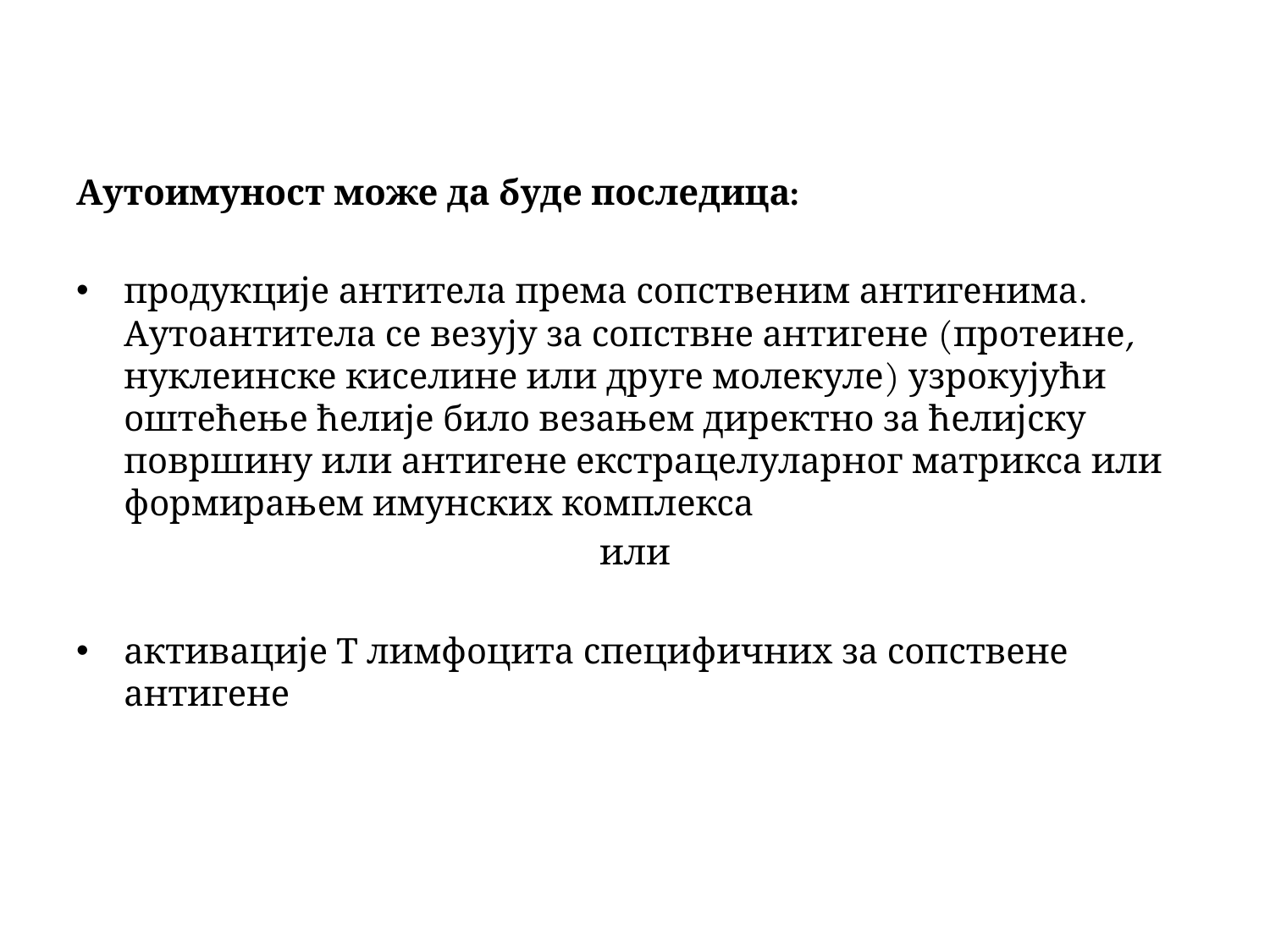

Аутоимуност може да буде последица:

продукције антитела према сопственим антигенима. Аутоантитела се везују за сопствне антигене (протеине, нуклеинске киселине или друге молекуле) узрокујући оштећење ћелије било везањем директно за ћелијску површину или антигене екстрацелуларног матрикса или формирањем имунских комплекса
или

активације Т лимфоцита специфичних за сопствене антигене